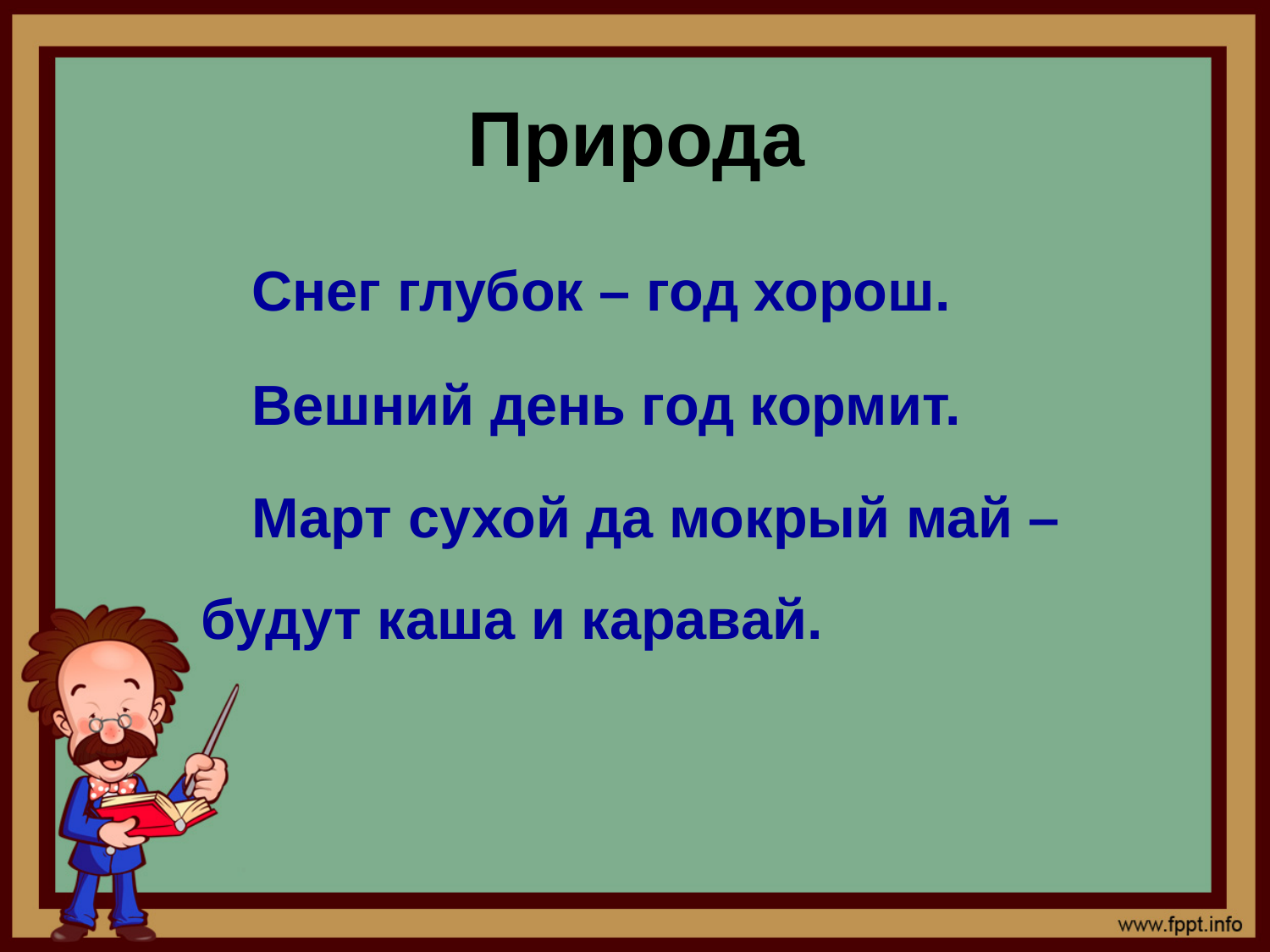

# Природа
Снег глубок – год хорош.
Вешний день год кормит.
Март сухой да мокрый май – будут каша и каравай.